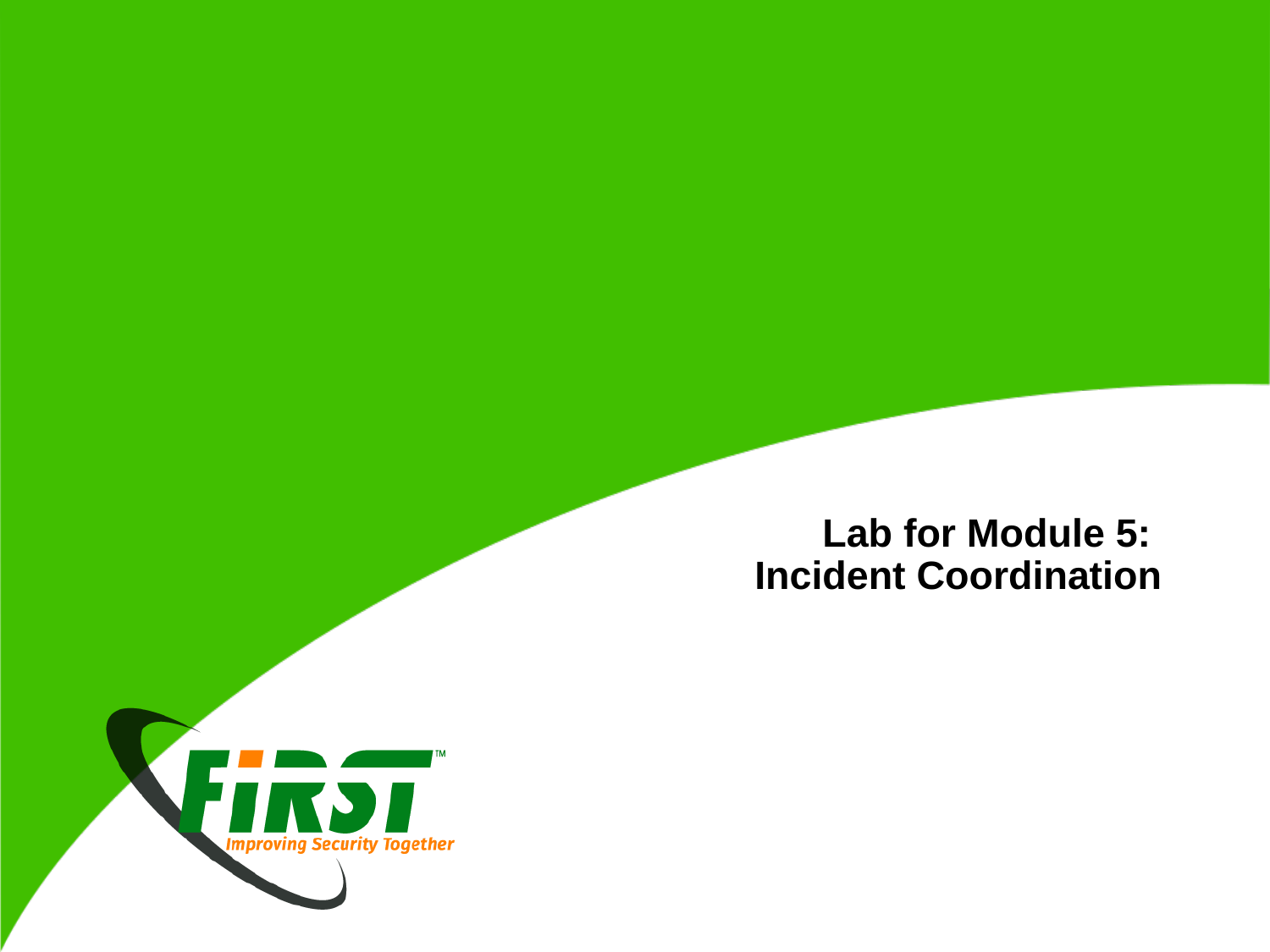

# Lab for Module 5: Incident Coordination